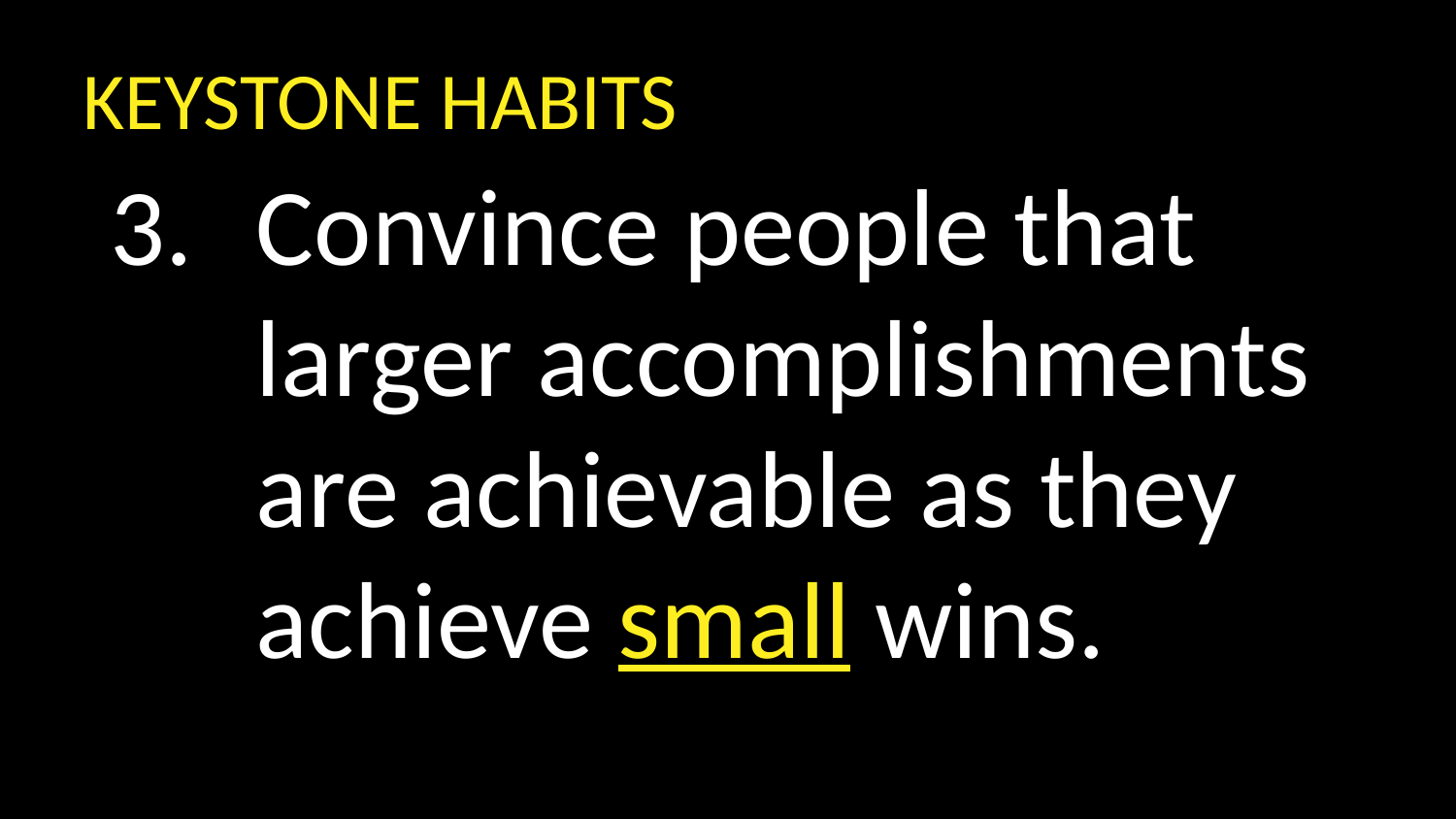

KEYSTONE HABITS
Convince people that larger accomplishments are achievable as they achieve small wins.